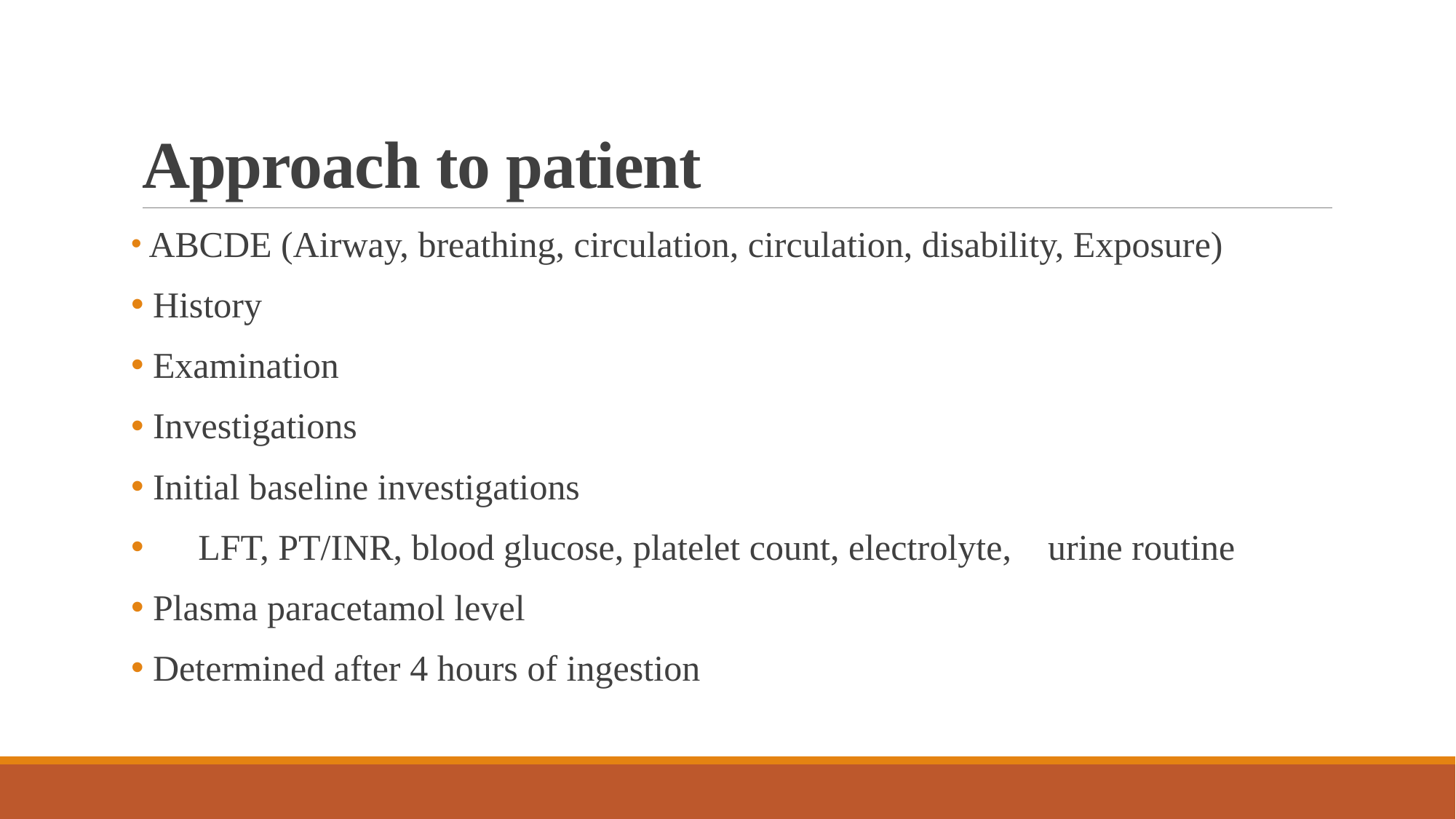

# Approach to patient
 ABCDE (Airway, breathing, circulation, circulation, disability, Exposure)
 History
 Examination
 Investigations
 Initial baseline investigations
      LFT, PT/INR, blood glucose, platelet count, electrolyte,    urine routine
 Plasma paracetamol level
 Determined after 4 hours of ingestion